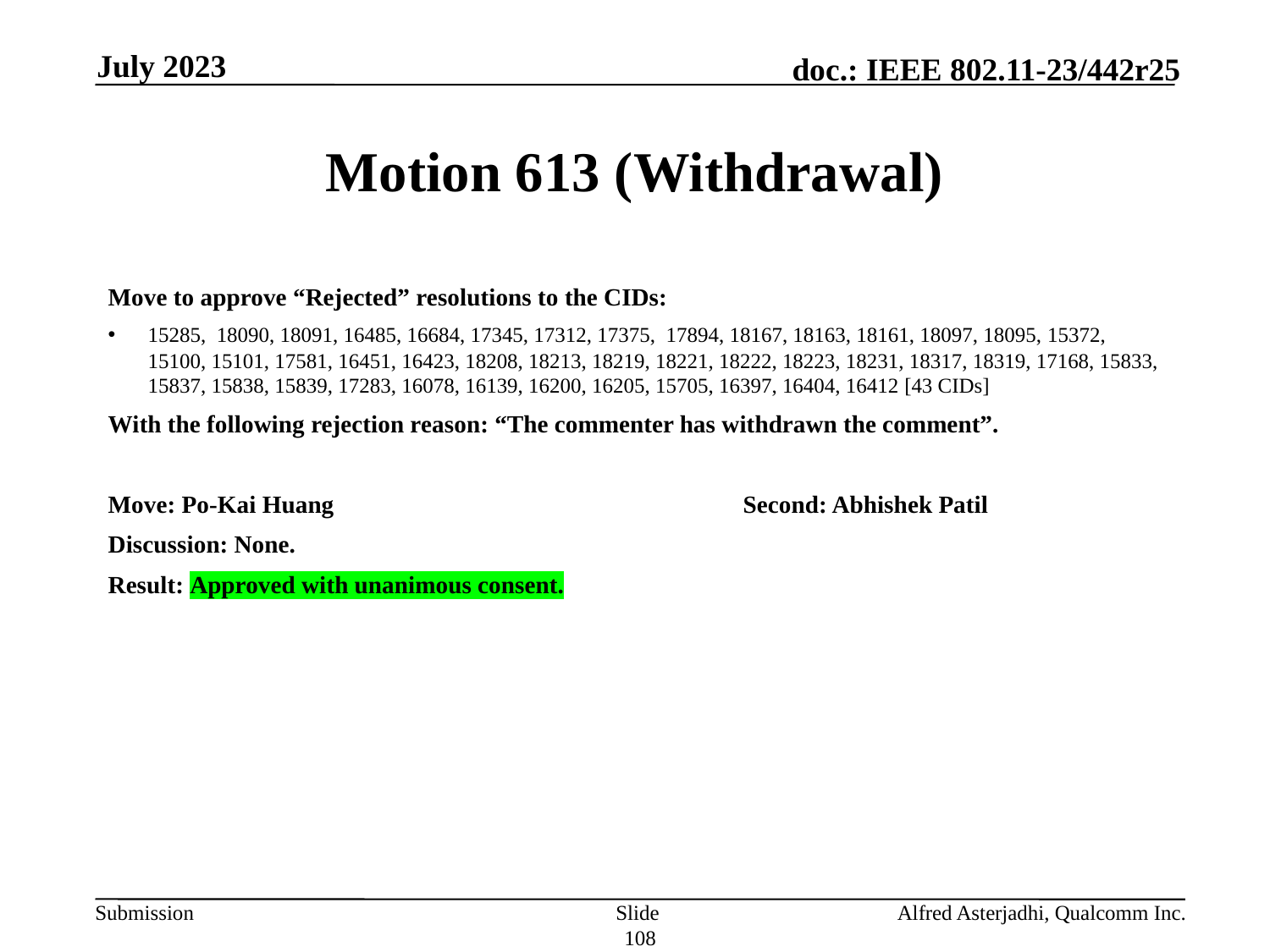

July 2023
# Motion 613 (Withdrawal)
Move to approve “Rejected” resolutions to the CIDs:
15285,  18090, 18091, 16485, 16684, 17345, 17312, 17375,  17894, 18167, 18163, 18161, 18097, 18095, 15372, 15100, 15101, 17581, 16451, 16423, 18208, 18213, 18219, 18221, 18222, 18223, 18231, 18317, 18319, 17168, 15833, 15837, 15838, 15839, 17283, 16078, 16139, 16200, 16205, 15705, 16397, 16404, 16412 [43 CIDs]
With the following rejection reason: “The commenter has withdrawn the comment”.

Move: Po-Kai Huang				Second: Abhishek Patil
Discussion: None.
Result: Approved with unanimous consent.

Slide 108
Alfred Asterjadhi, Qualcomm Inc.